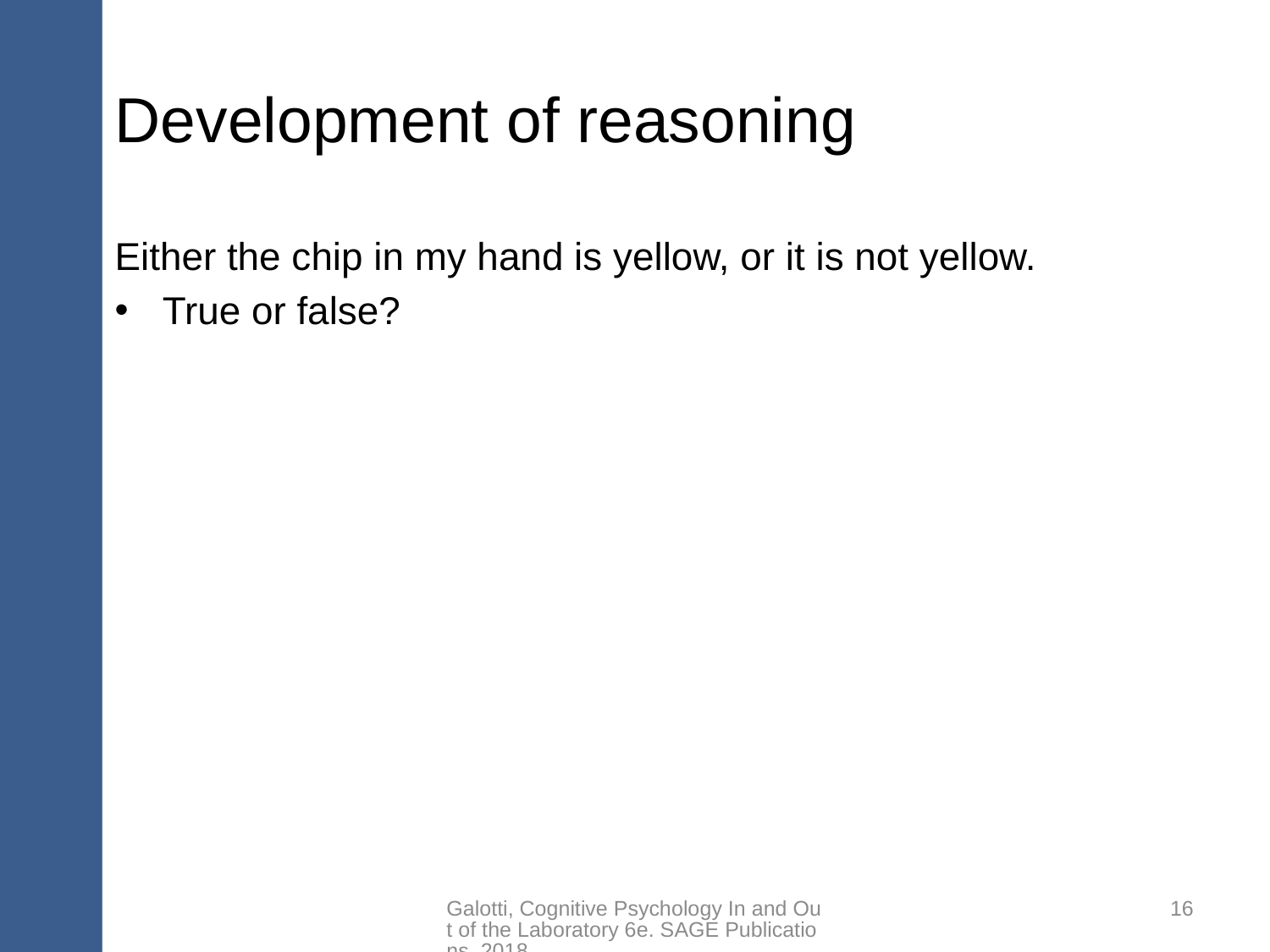

# Development of reasoning
Either the chip in my hand is yellow, or it is not yellow.
True or false?
Galotti, Cognitive Psychology In and Out of the Laboratory 6e. SAGE Publications, 2018.
16